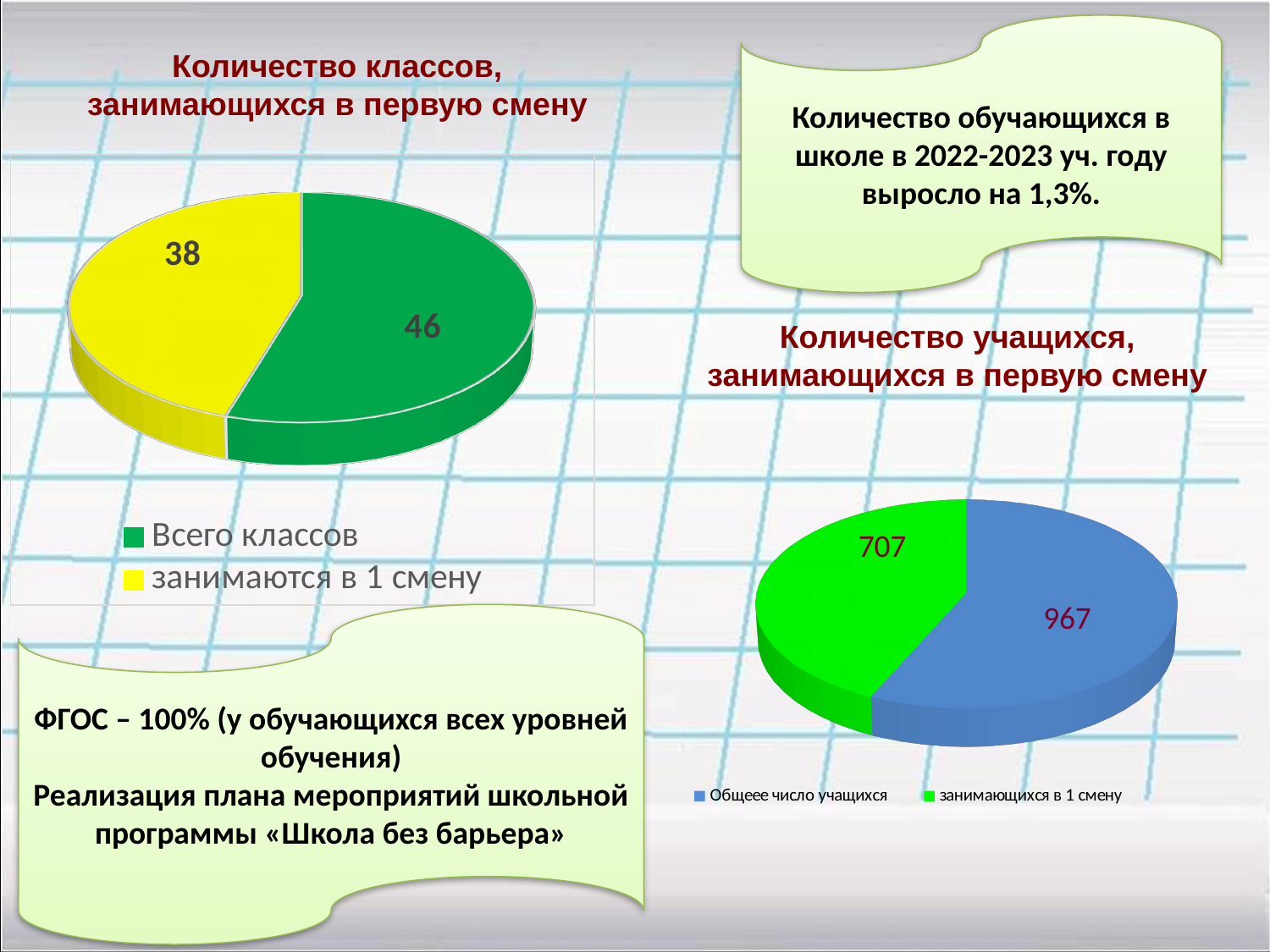

Количество обучающихся в школе в 2022-2023 уч. году выросло на 1,3%.
Количество классов, занимающихся в первую смену

[unsupported chart]

[unsupported chart]

Количество учащихся, занимающихся в первую смену

[unsupported chart]

ФГОС – 100% (у обучающихся всех уровней обучения)
Реализация плана мероприятий школьной программы «Школа без барьера»